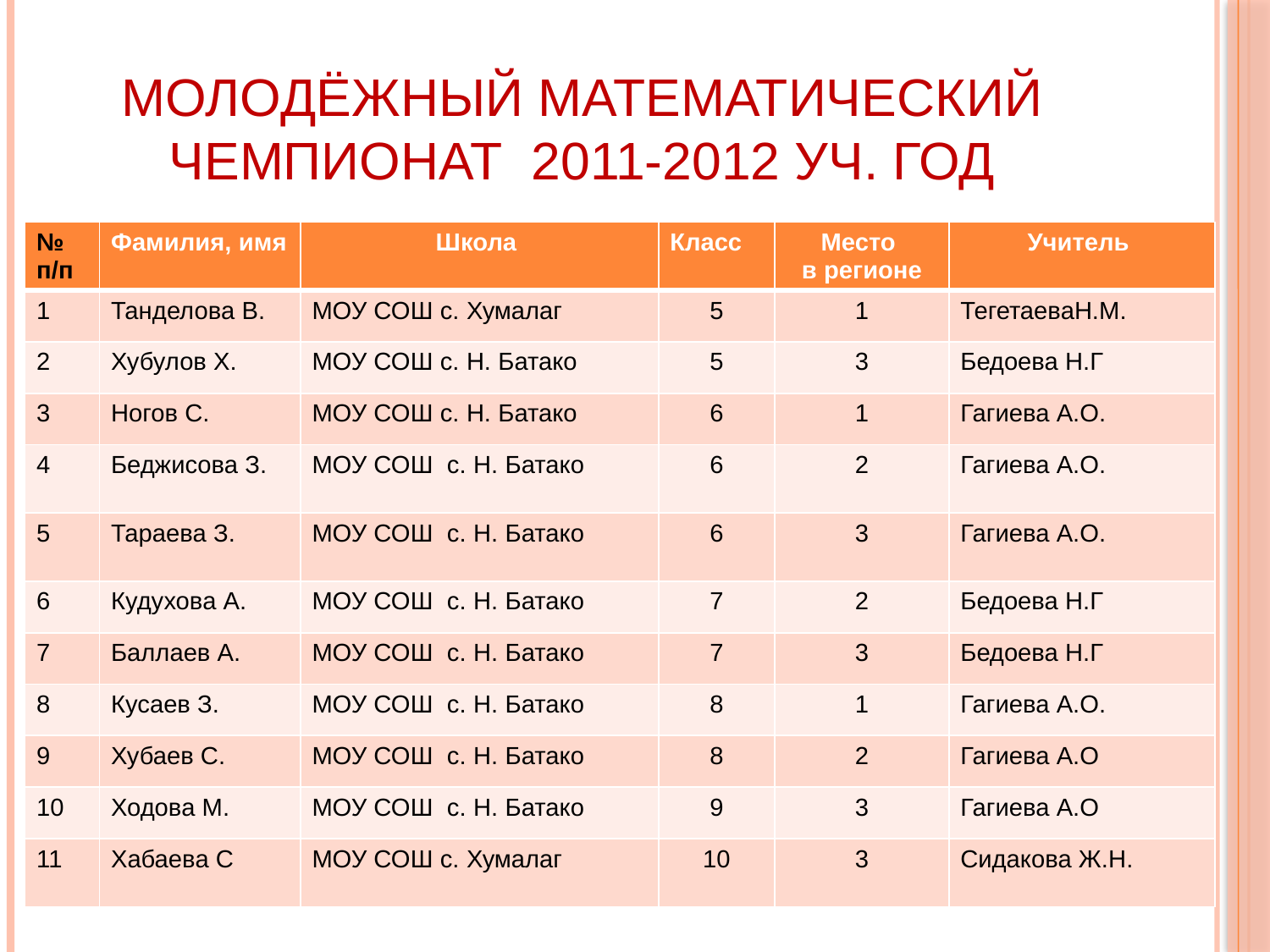

# Молодёжный математический чемпионат  2011-2012 уч. год
| № п/п | Фамилия, имя | Школа | Класс | Место в регионе | Учитель |
| --- | --- | --- | --- | --- | --- |
| 1 | Танделова В. | МОУ СОШ с. Хумалаг | 5 | 1 | ТегетаеваН.М. |
| 2 | Хубулов Х. | МОУ СОШ с. Н. Батако | 5 | 3 | Бедоева Н.Г |
| 3 | Ногов С. | МОУ СОШ с. Н. Батако | 6 | 1 | Гагиева А.О. |
| 4 | Беджисова З. | МОУ СОШ с. Н. Батако | 6 | 2 | Гагиева А.О. |
| 5 | Тараева З. | МОУ СОШ с. Н. Батако | 6 | 3 | Гагиева А.О. |
| 6 | Кудухова А. | МОУ СОШ с. Н. Батако | 7 | 2 | Бедоева Н.Г |
| 7 | Баллаев А. | МОУ СОШ с. Н. Батако | 7 | 3 | Бедоева Н.Г |
| 8 | Кусаев З. | МОУ СОШ с. Н. Батако | 8 | 1 | Гагиева А.О. |
| 9 | Хубаев С. | МОУ СОШ с. Н. Батако | 8 | 2 | Гагиева А.О |
| 10 | Ходова М. | МОУ СОШ с. Н. Батако | 9 | 3 | Гагиева А.О |
| 11 | Хабаева С | МОУ СОШ с. Хумалаг | 10 | 3 | Сидакова Ж.Н. |